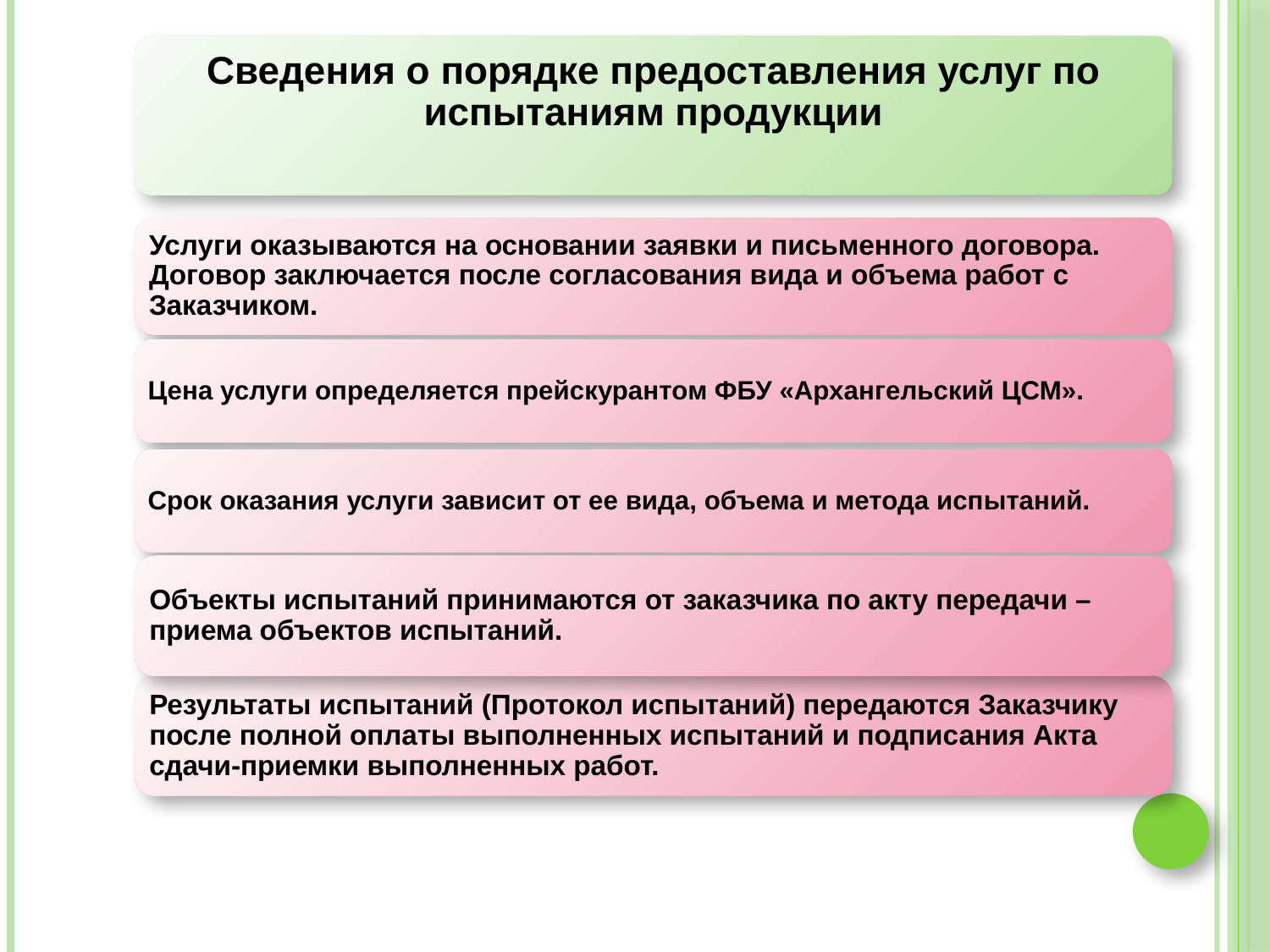

Сведения о порядке предоставления услуг по испытаниям продукции
Услуги оказываются на основании заявки и письменного договора. Договор заключается после согласования вида и объема работ с Заказчиком.
Цена услуги определяется прейскурантом ФБУ «Архангельский ЦСМ».
Срок оказания услуги зависит от ее вида, объема и метода испытаний.
Объекты испытаний принимаются от заказчика по акту передачи – приема объектов испытаний.
Результаты испытаний (Протокол испытаний) передаются Заказчику после полной оплаты выполненных испытаний и подписания Акта сдачи-приемки выполненных работ.